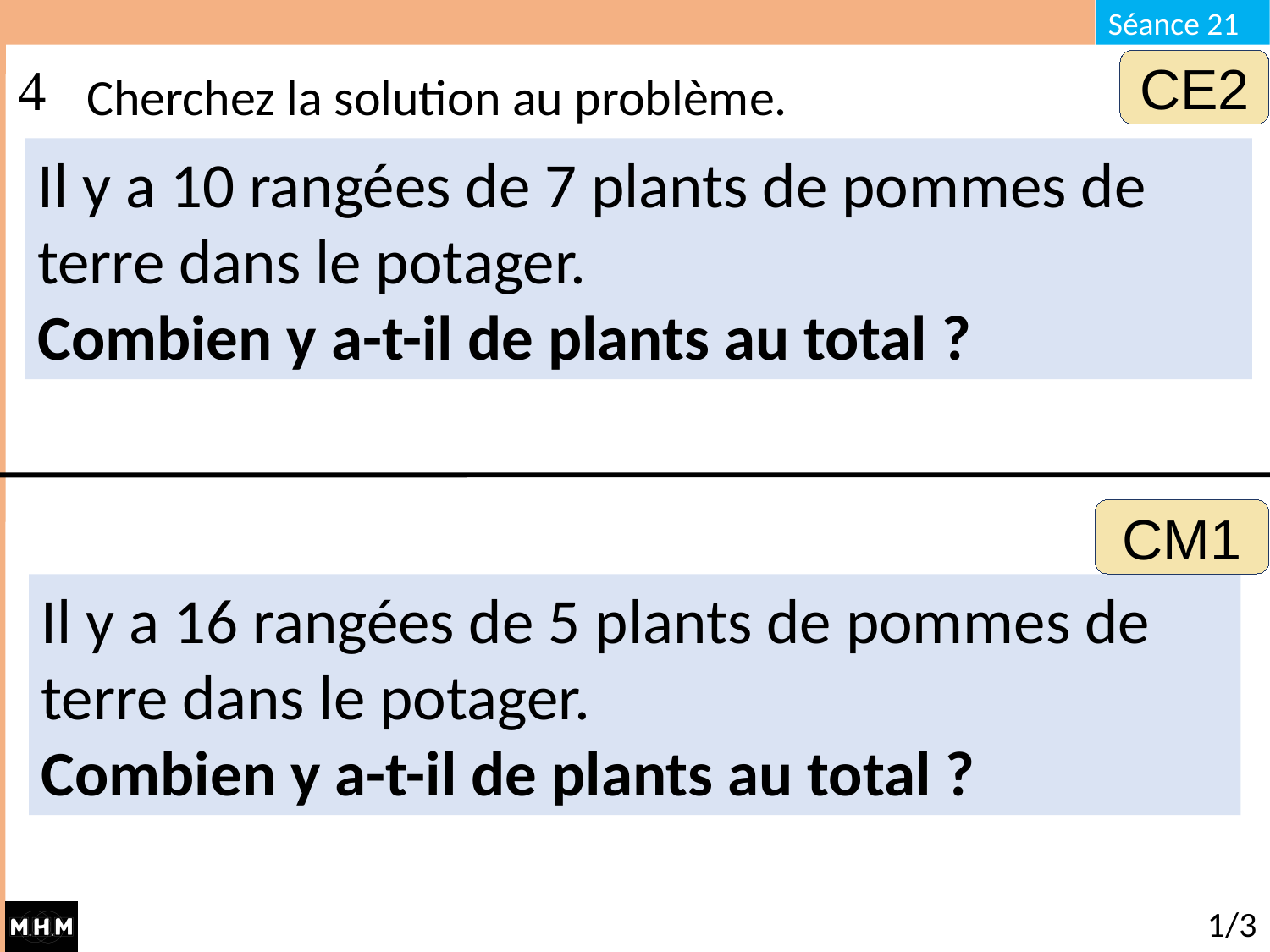

# Cherchez la solution au problème.
CE2
Il y a 10 rangées de 7 plants de pommes de terre dans le potager.
Combien y a-t-il de plants au total ?

CM1
Il y a 16 rangées de 5 plants de pommes de terre dans le potager.
Combien y a-t-il de plants au total ?
1/3